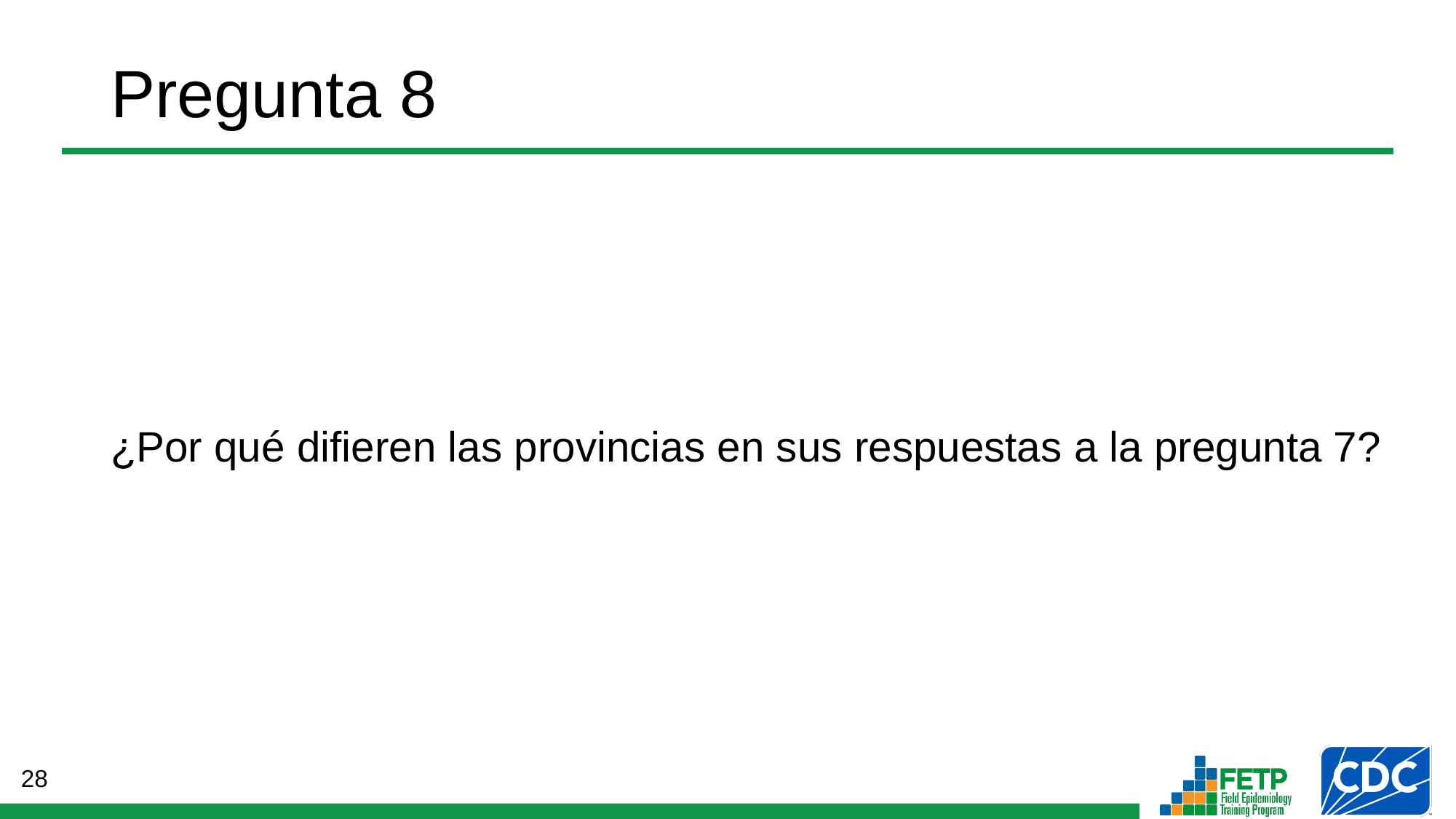

# Pregunta 8
¿Por qué difieren las provincias en sus respuestas a la pregunta 7?